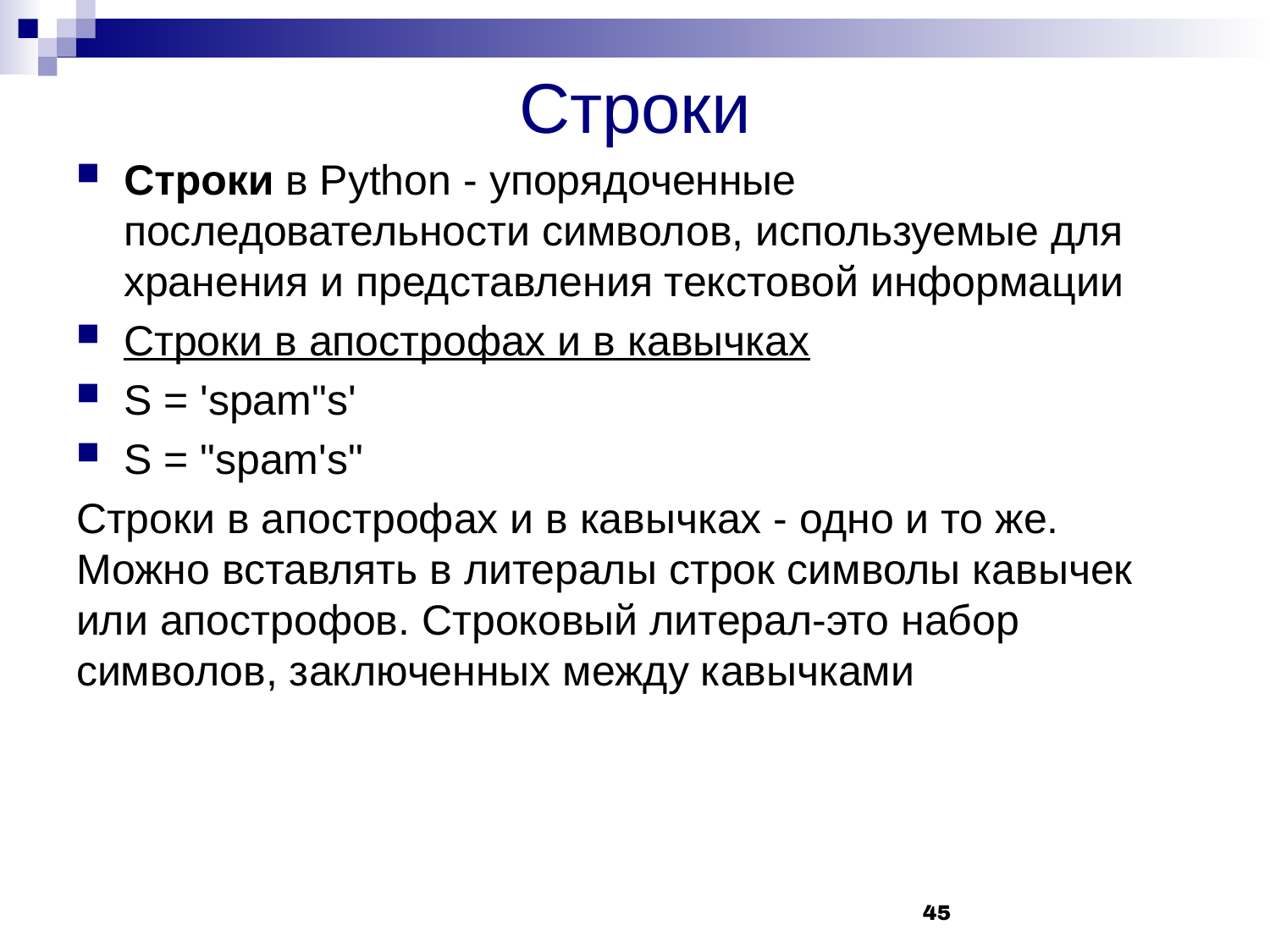

# Строки
Строки в Python - упорядоченные последовательности символов, используемые для хранения и представления текстовой информации
Строки в апострофах и в кавычках
S = 'spam"s'
S = "spam's"
Строки в апострофах и в кавычках - одно и то же. Можно вставлять в литералы строк символы кавычек или апострофов. Строковый литерал-это набор символов, заключенных между кавычками

45